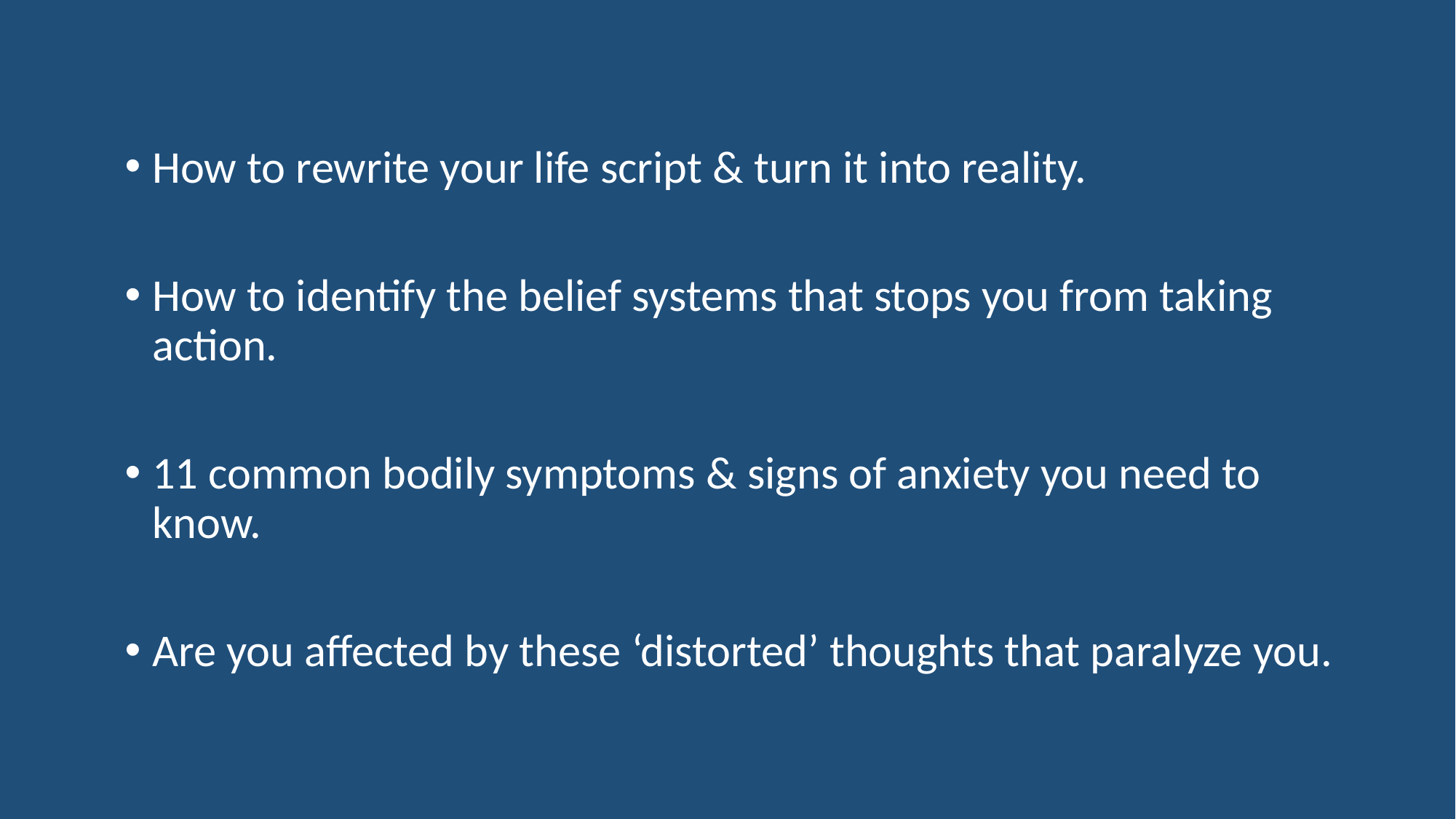

How to rewrite your life script & turn it into reality.

How to identify the belief systems that stops you from taking action.

11 common bodily symptoms & signs of anxiety you need to know.

Are you affected by these ‘distorted’ thoughts that paralyze you.